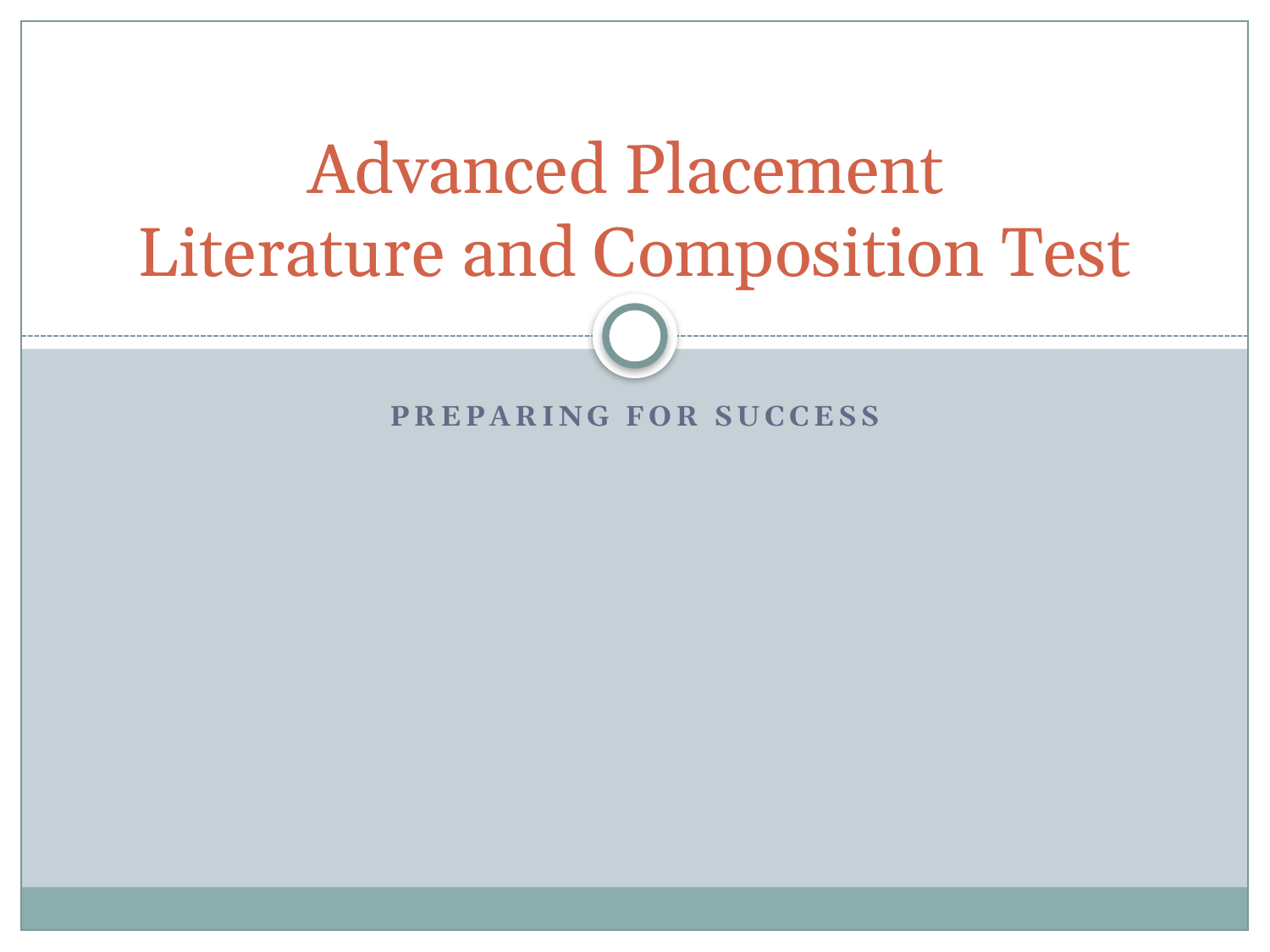

# Advanced Placement Literature and Composition Test
Preparing for Success